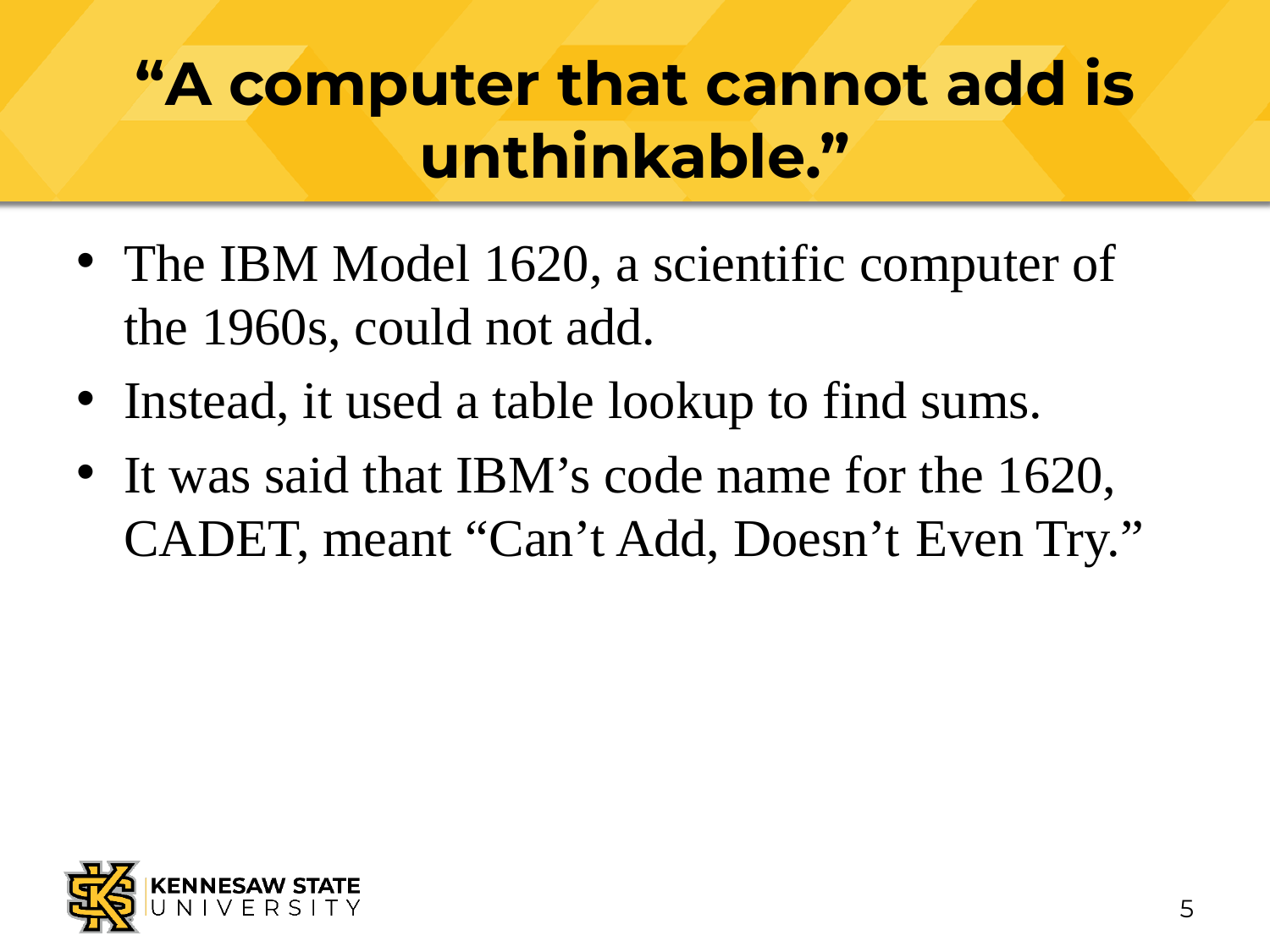

# “A computer that cannot add is unthinkable.”
The IBM Model 1620, a scientific computer of the 1960s, could not add.
Instead, it used a table lookup to find sums.
It was said that IBM’s code name for the 1620, CADET, meant “Can’t Add, Doesn’t Even Try.”
5